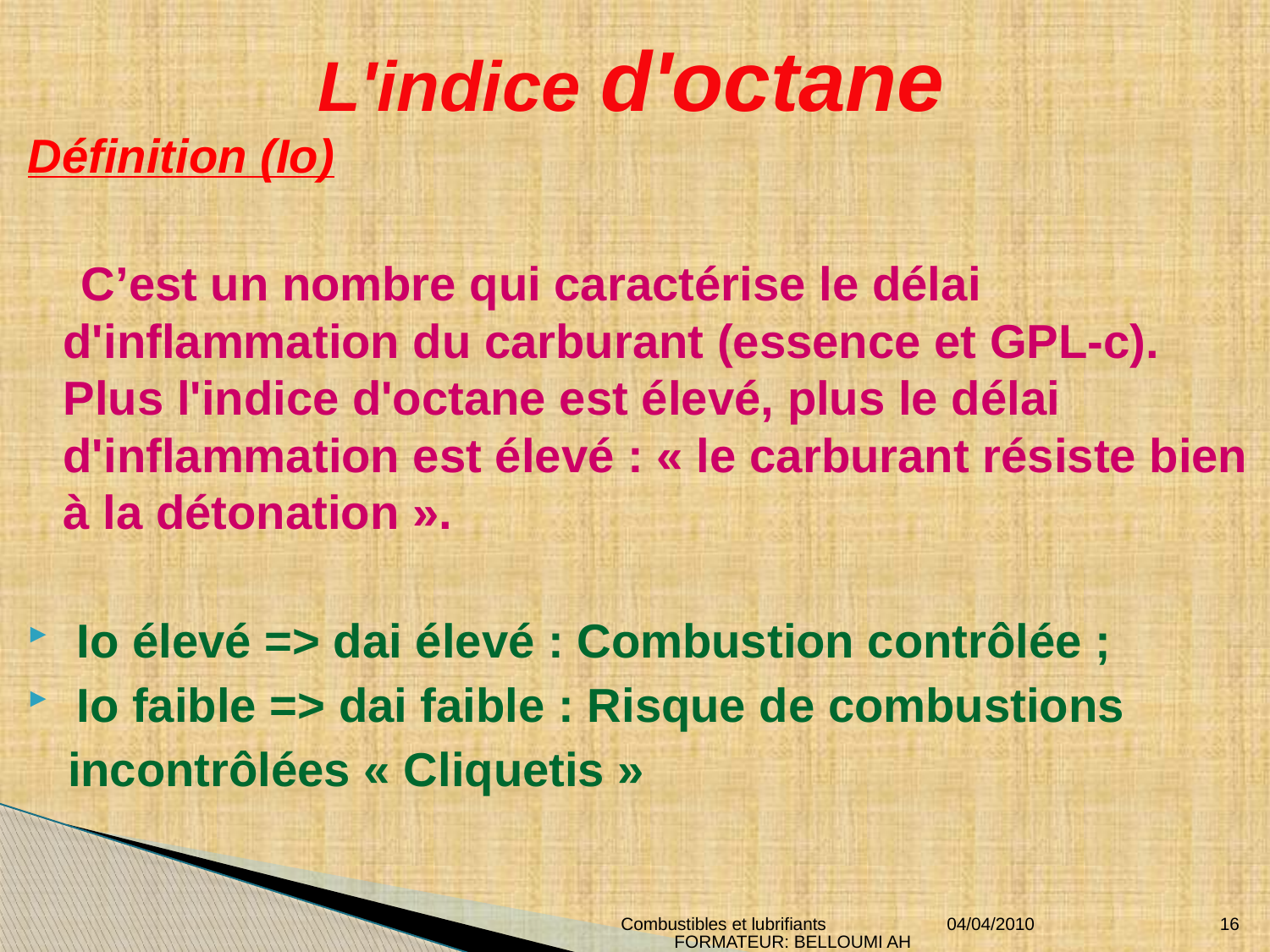

# L'indice d'octane
Définition (Io)

    C’est un nombre qui caractérise le délai d'inflammation du carburant (essence et GPL-c). Plus l'indice d'octane est élevé, plus le délai d'inflammation est élevé : « le carburant résiste bien à la détonation ».

 Io élevé => dai élevé : Combustion contrôlée ;
 Io faible => dai faible : Risque de combustions
   incontrôlées « Cliquetis »
Combustibles et lubrifiants                              FORMATEUR: BELLOUMI AHMED
04/04/2010
16